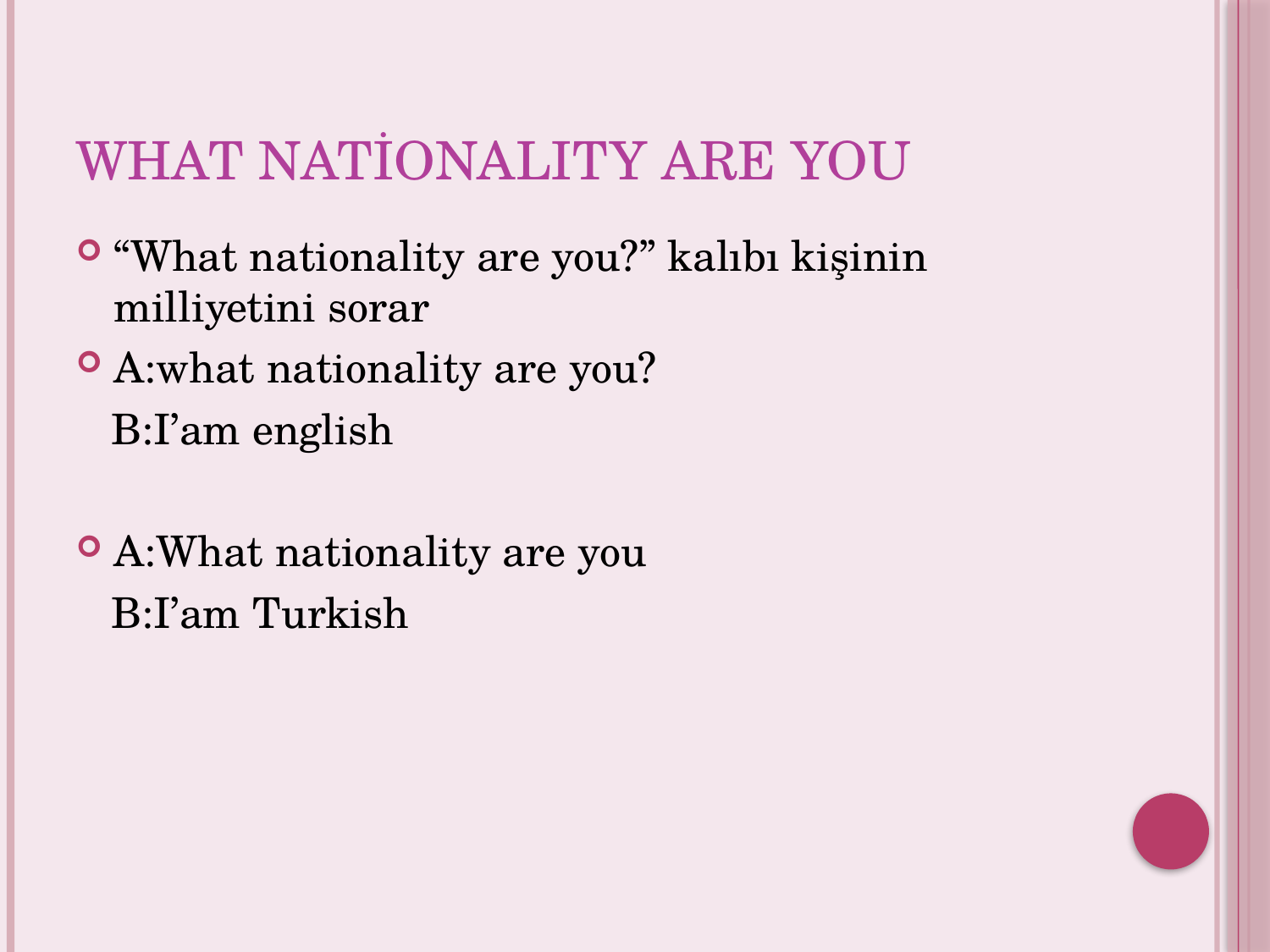

# WHAT NATİONALITY ARE YOU
“What nationality are you?” kalıbı kişinin milliyetini sorar
A:what nationality are you?
   B:I’am english

A:What nationality are you
   B:I’am Turkish